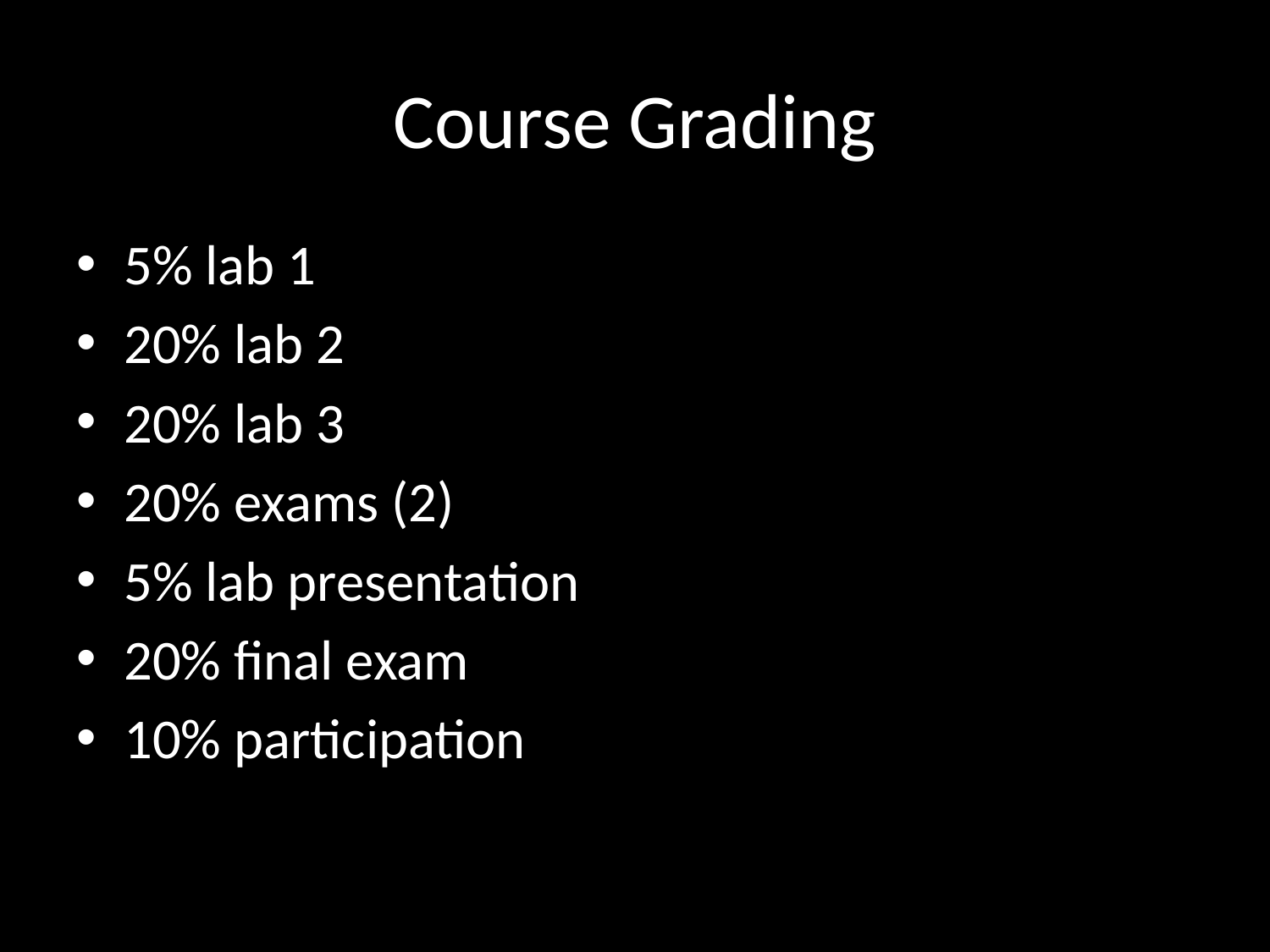

# Course Grading
5% lab 1
20% lab 2
20% lab 3
20% exams (2)
5% lab presentation
20% final exam
10% participation